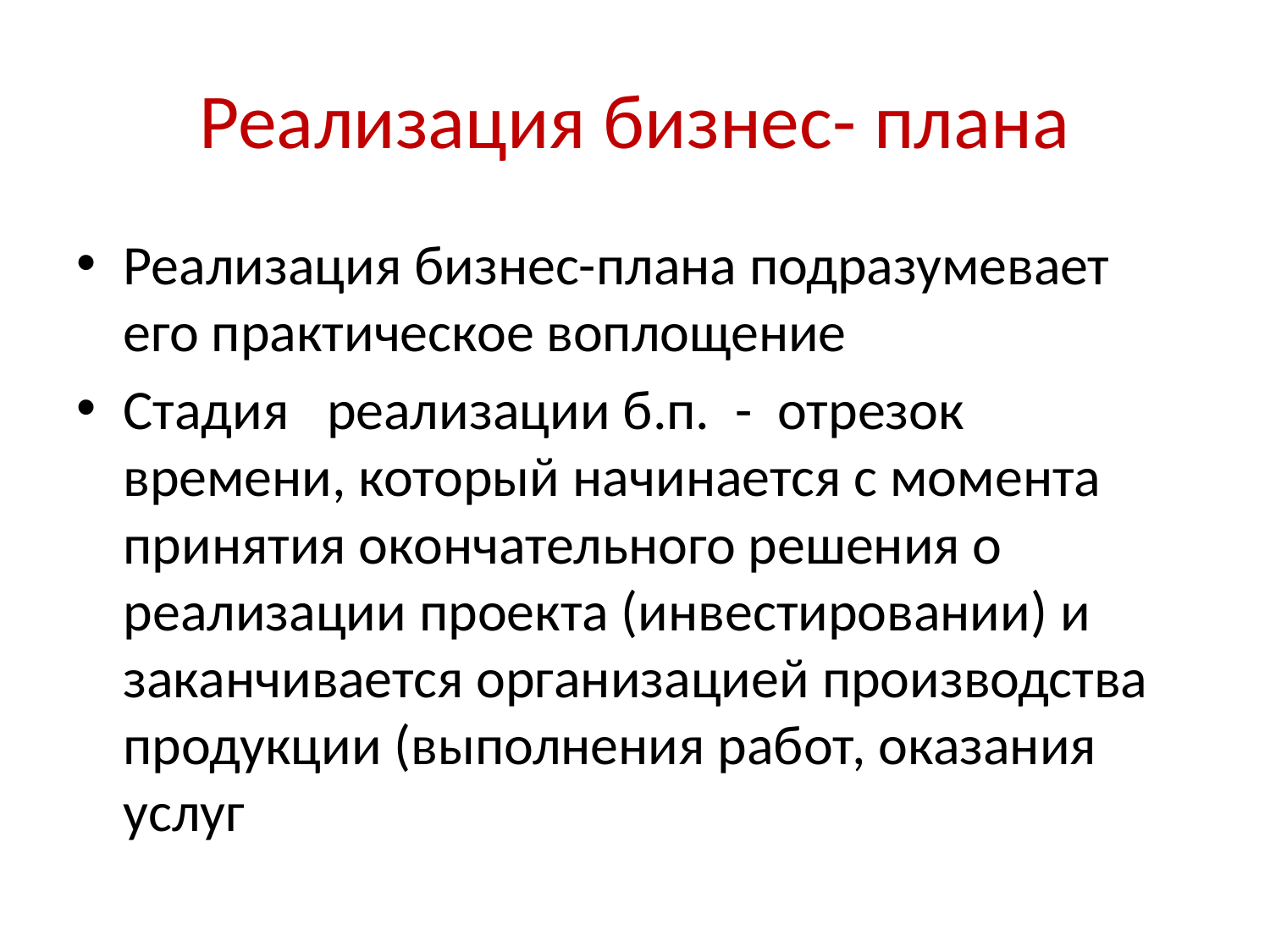

# Реализация бизнес- плана
Реализация бизнес-плана подразумевает его практическое воплощение
Стадия   реализации б.п.  -  отрезок времени, который начинается с момента принятия окончательного решения о реализации проекта (инвестировании) и заканчивается организацией производства продукции (выполнения работ, оказания услуг